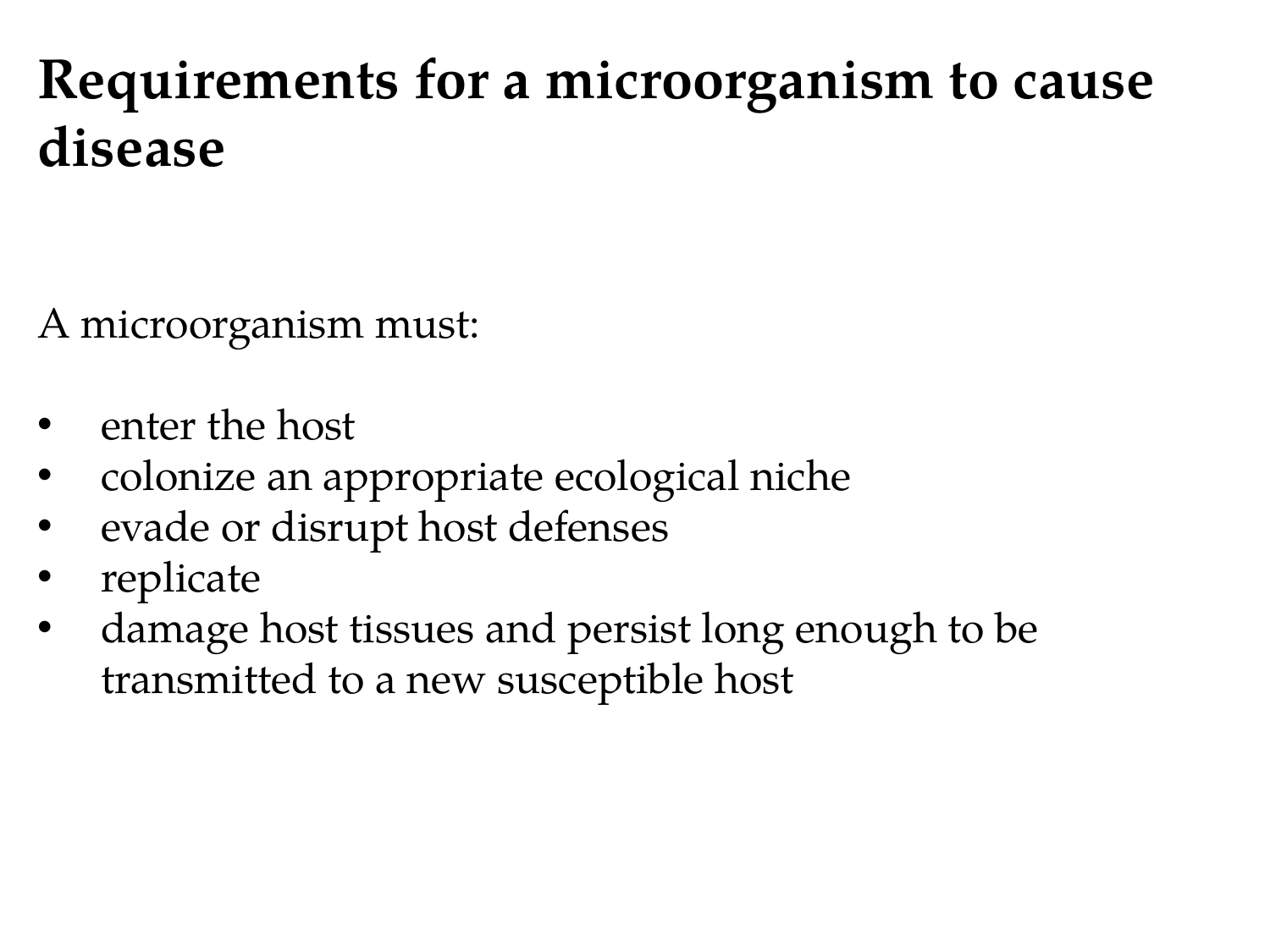

Requirements for a microorganism to cause disease

A microorganism must:

enter the host
colonize an appropriate ecological niche
evade or disrupt host defenses
replicate
damage host tissues and persist long enough to be transmitted to a new susceptible host